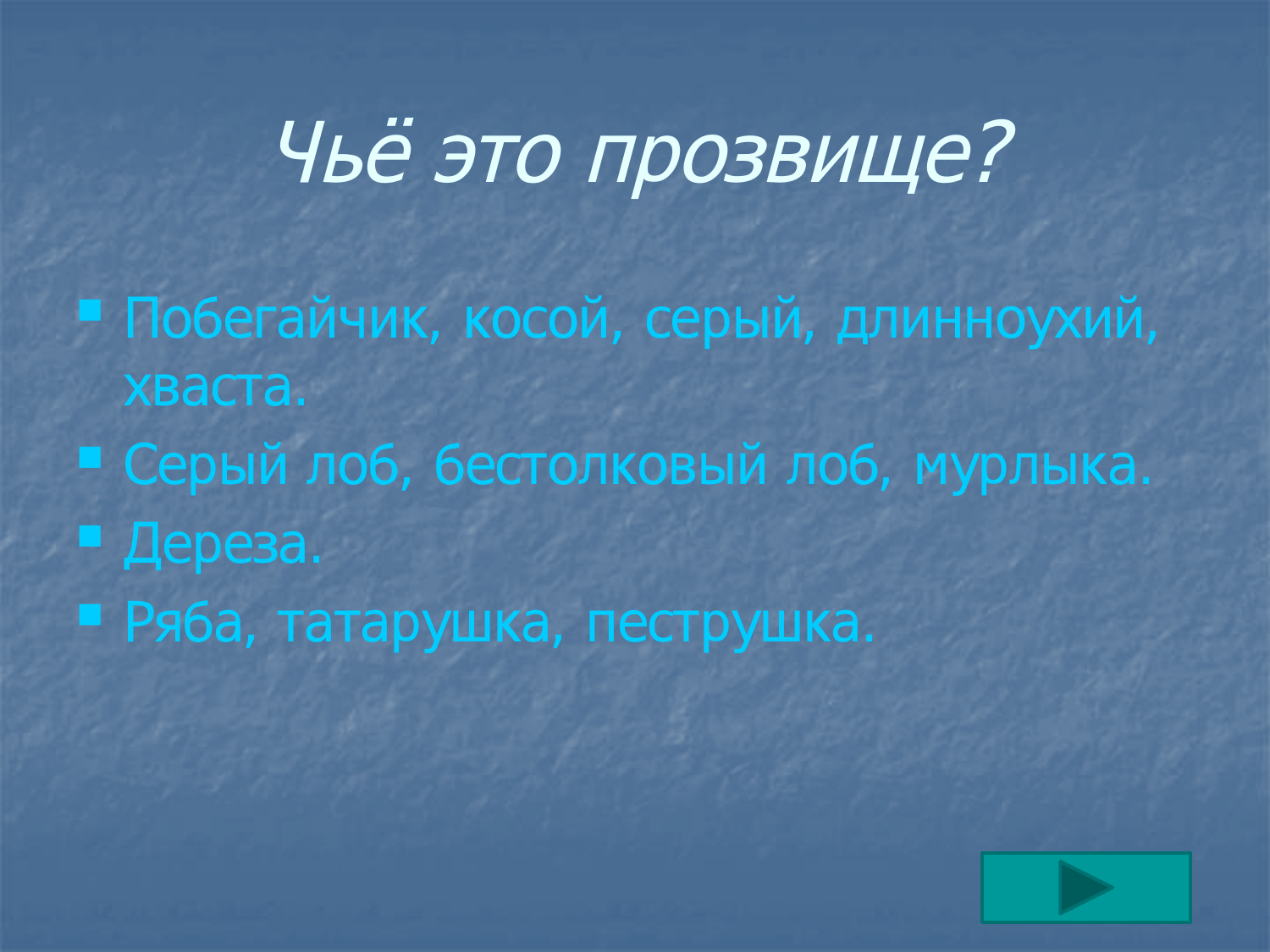

Чьё это прозвище?
Побегайчик, косой, серый, длинноухий, хваста.
Серый лоб, бестолковый лоб, мурлыка.
Дереза.
Ряба, татарушка, пеструшка.